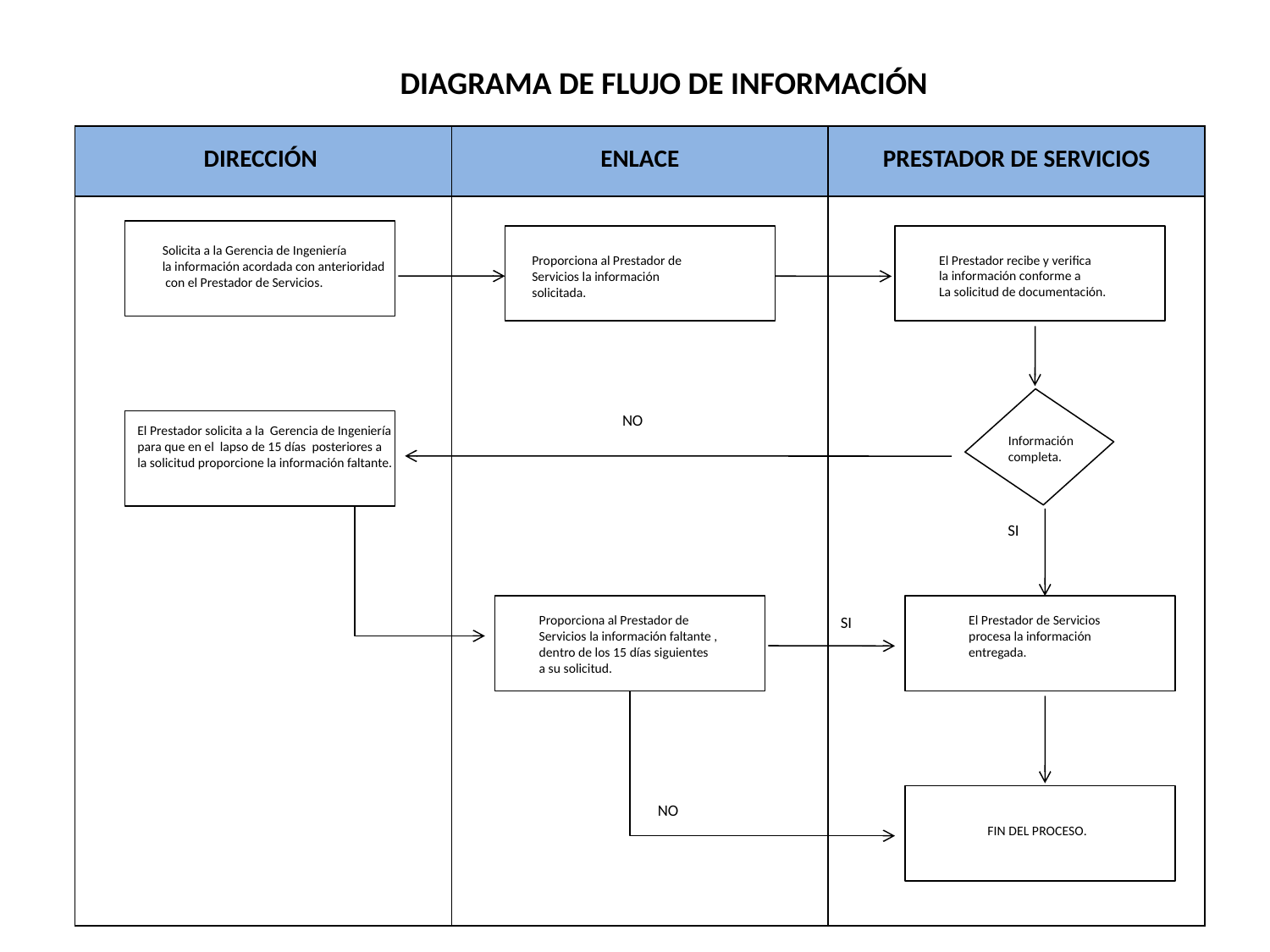

DIAGRAMA DE FLUJO DE INFORMACIÓN
| DIRECCIÓN | ENLACE | PRESTADOR DE SERVICIOS |
| --- | --- | --- |
|  |  |  |

Solicita a la Gerencia de Ingeniería
la información acordada con anterioridad
 con el Prestador de Servicios.
El Prestador recibe y verifica
la información conforme a
La solicitud de documentación.
Proporciona al Prestador de
Servicios la información
solicitada.

NO

El Prestador solicita a la  Gerencia de Ingeniería para que en el  lapso de 15 días  posteriores a la solicitud proporcione la información faltante.
Información
completa.
SI

Proporciona al Prestador de
Servicios la información faltante ,
dentro de los 15 días siguientes
a su solicitud.
SI
El Prestador de Servicios
procesa la información
entregada.

NO
FIN DEL PROCESO.